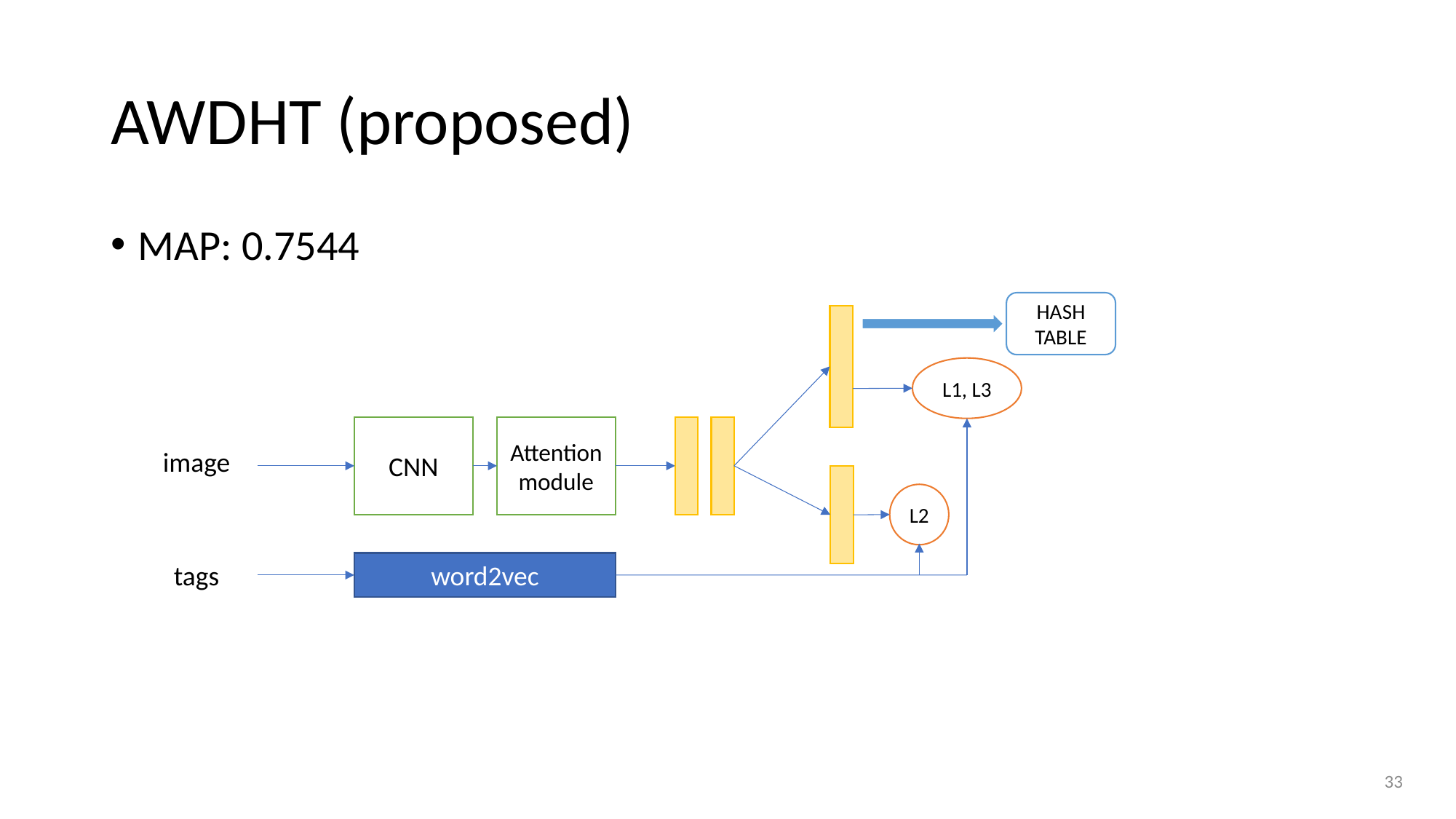

# AWDHT (proposed)
MAP: 0.7544
HASH TABLE

L1, L3
CNN
Attention module

image

L2
tags
word2vec
33